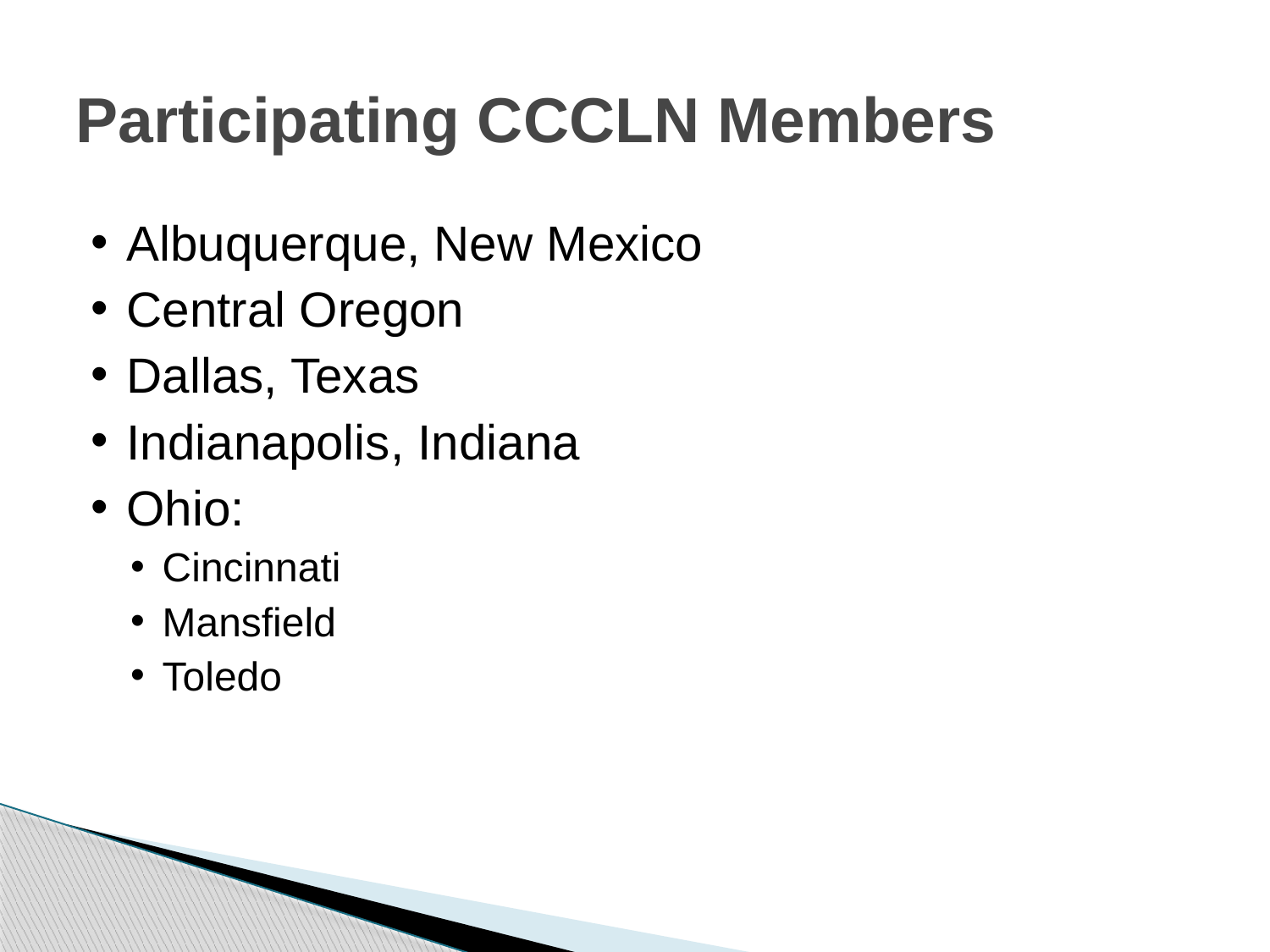

# Participating CCCLN Members
Albuquerque, New Mexico
Central Oregon
Dallas, Texas
Indianapolis, Indiana
Ohio:
Cincinnati
Mansfield
Toledo